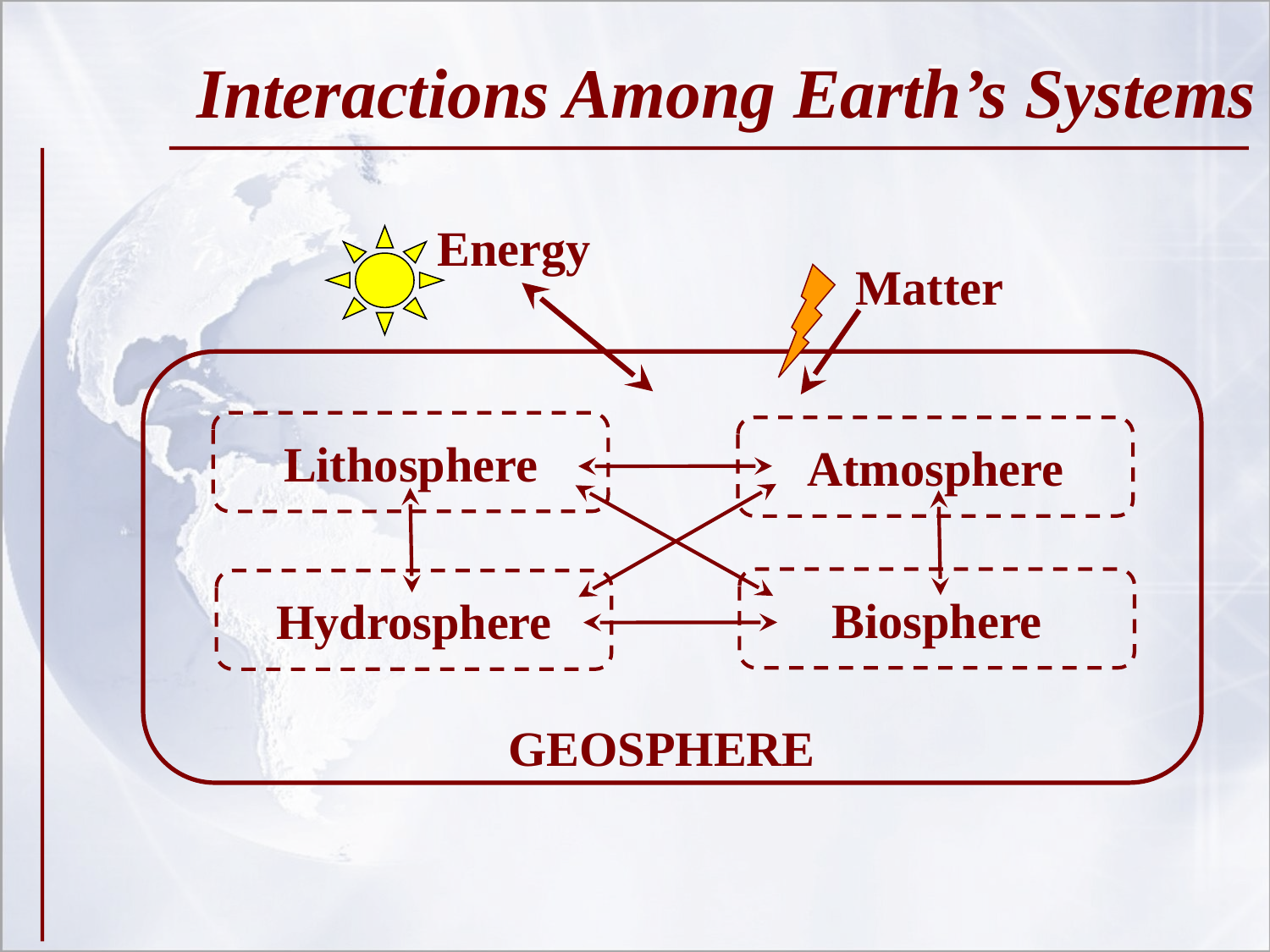

# Interactions Among Earth’s Systems

Energy

Matter

Lithosphere
Atmosphere

Biosphere
Hydrosphere
GEOSPHERE